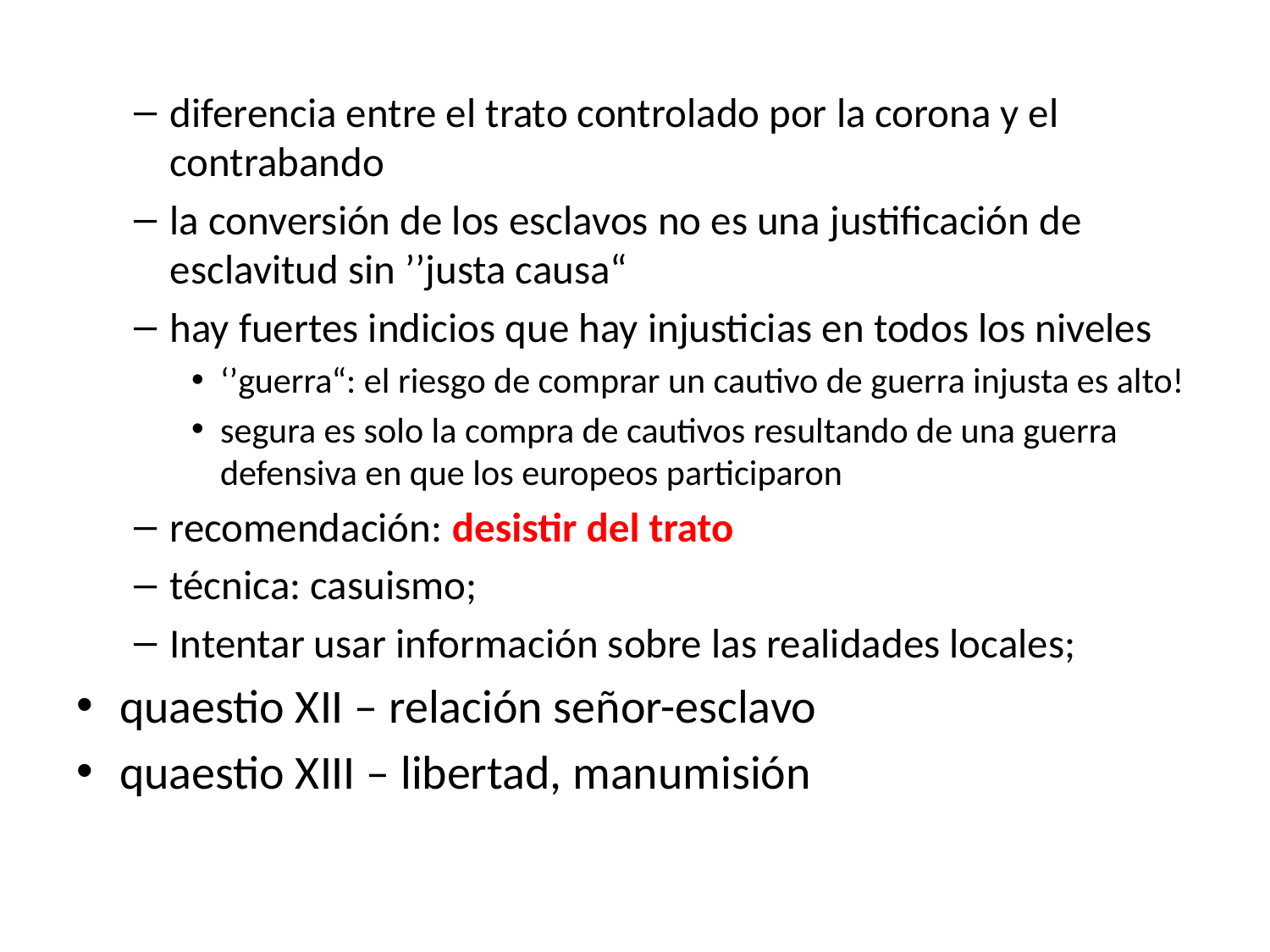

diferencia entre el trato controlado por la corona y el contrabando
la conversión de los esclavos no es una justificación de esclavitud sin ’’justa causa“
hay fuertes indicios que hay injusticias en todos los niveles
‘’guerra“: el riesgo de comprar un cautivo de guerra injusta es alto!
segura es solo la compra de cautivos resultando de una guerra defensiva en que los europeos participaron
recomendación: desistir del trato
técnica: casuismo;
Intentar usar información sobre las realidades locales;
quaestio XII – relación señor-esclavo
quaestio XIII – libertad, manumisión